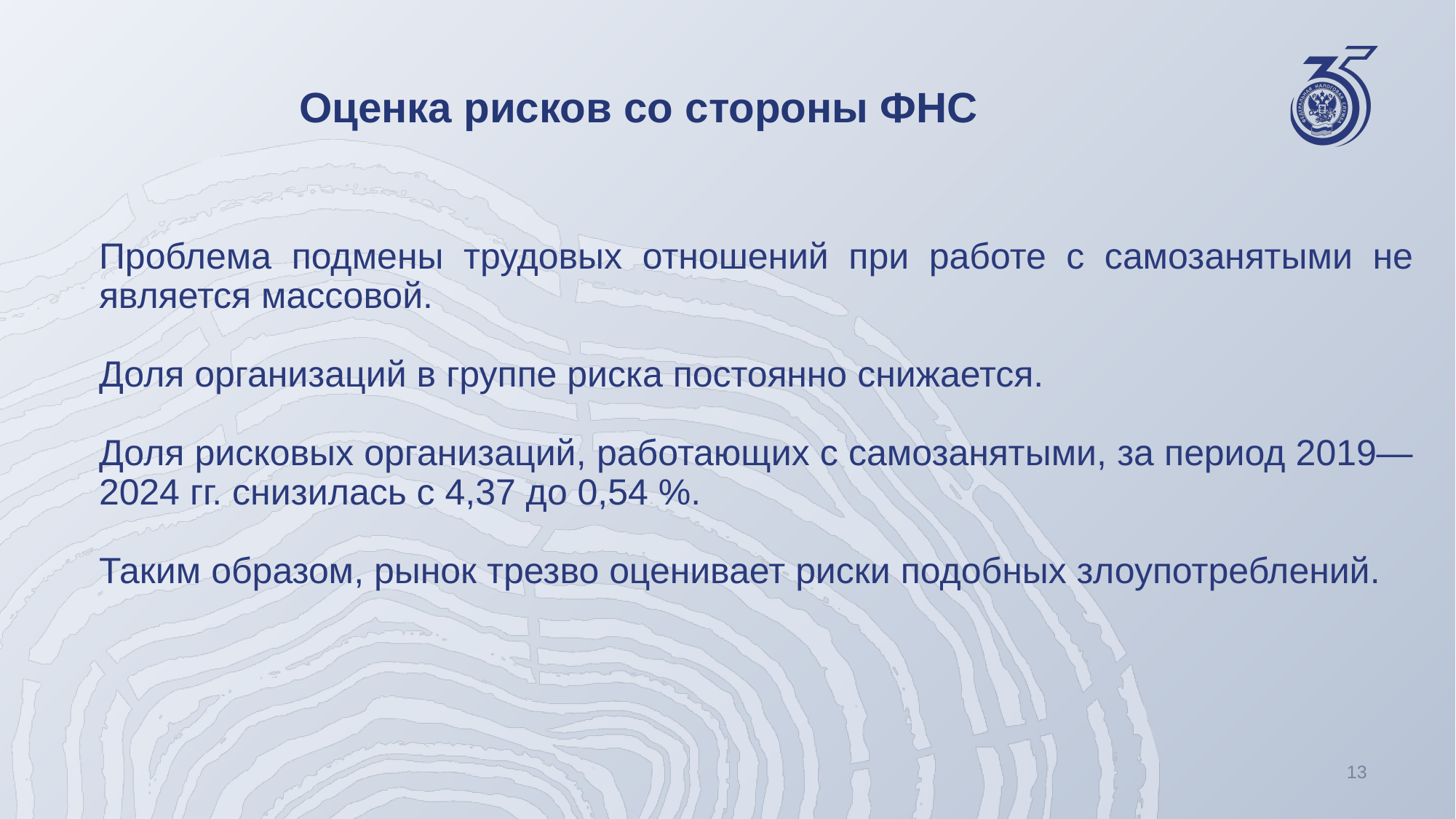

# Оценка рисков со стороны ФНС

Проблема подмены трудовых отношений при работе с самозанятыми не является массовой.

Доля организаций в группе риска постоянно снижается.

Доля рисковых организаций, работающих с самозанятыми, за период 2019—2024 гг. снизилась с 4,37 до 0,54 %.

Таким образом, рынок трезво оценивает риски подобных злоупотреблений.
13